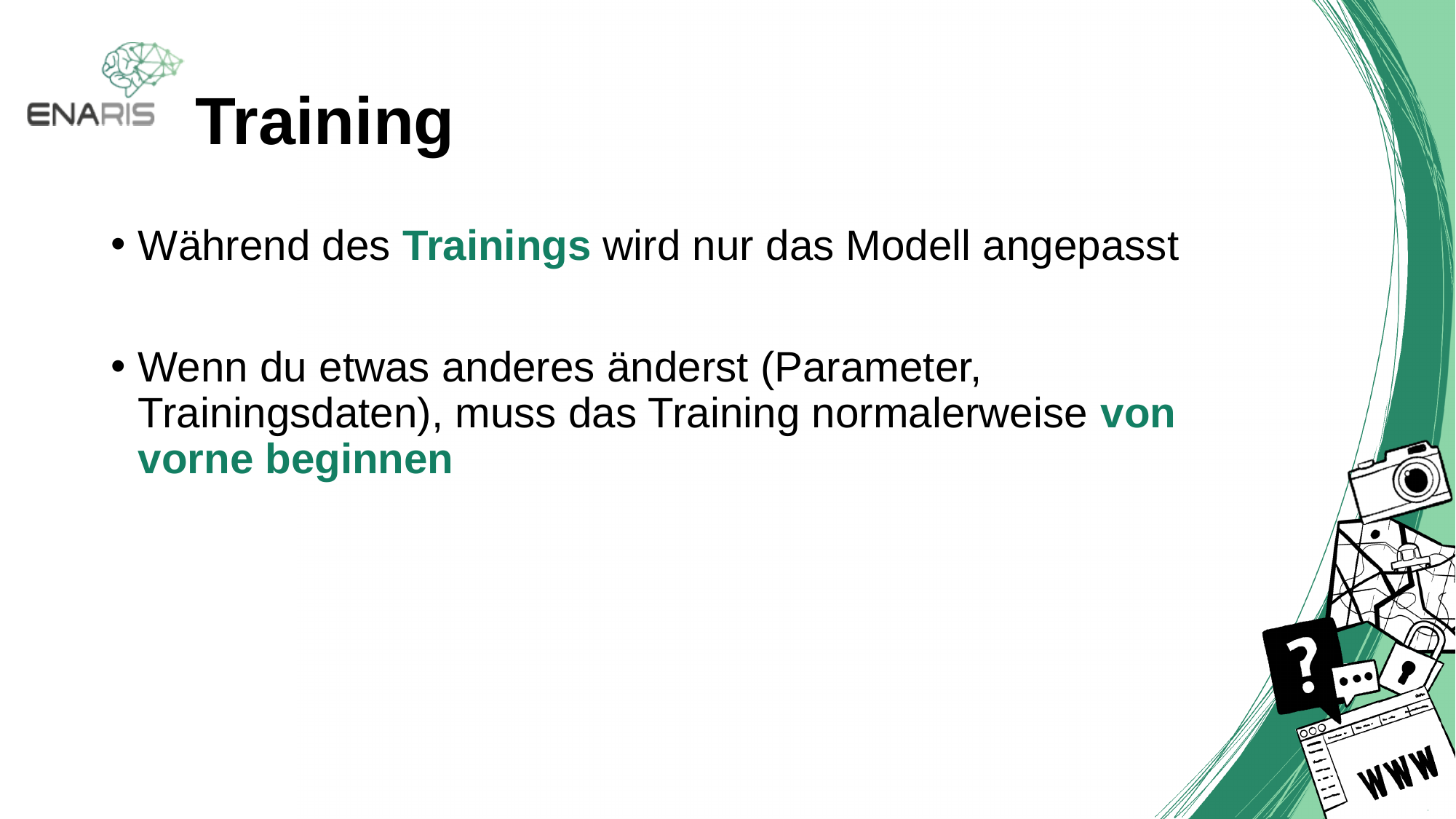

# Training
Während des Trainings wird nur das Modell angepasst

Wenn du etwas anderes änderst (Parameter, Trainingsdaten), muss das Training normalerweise von vorne beginnen